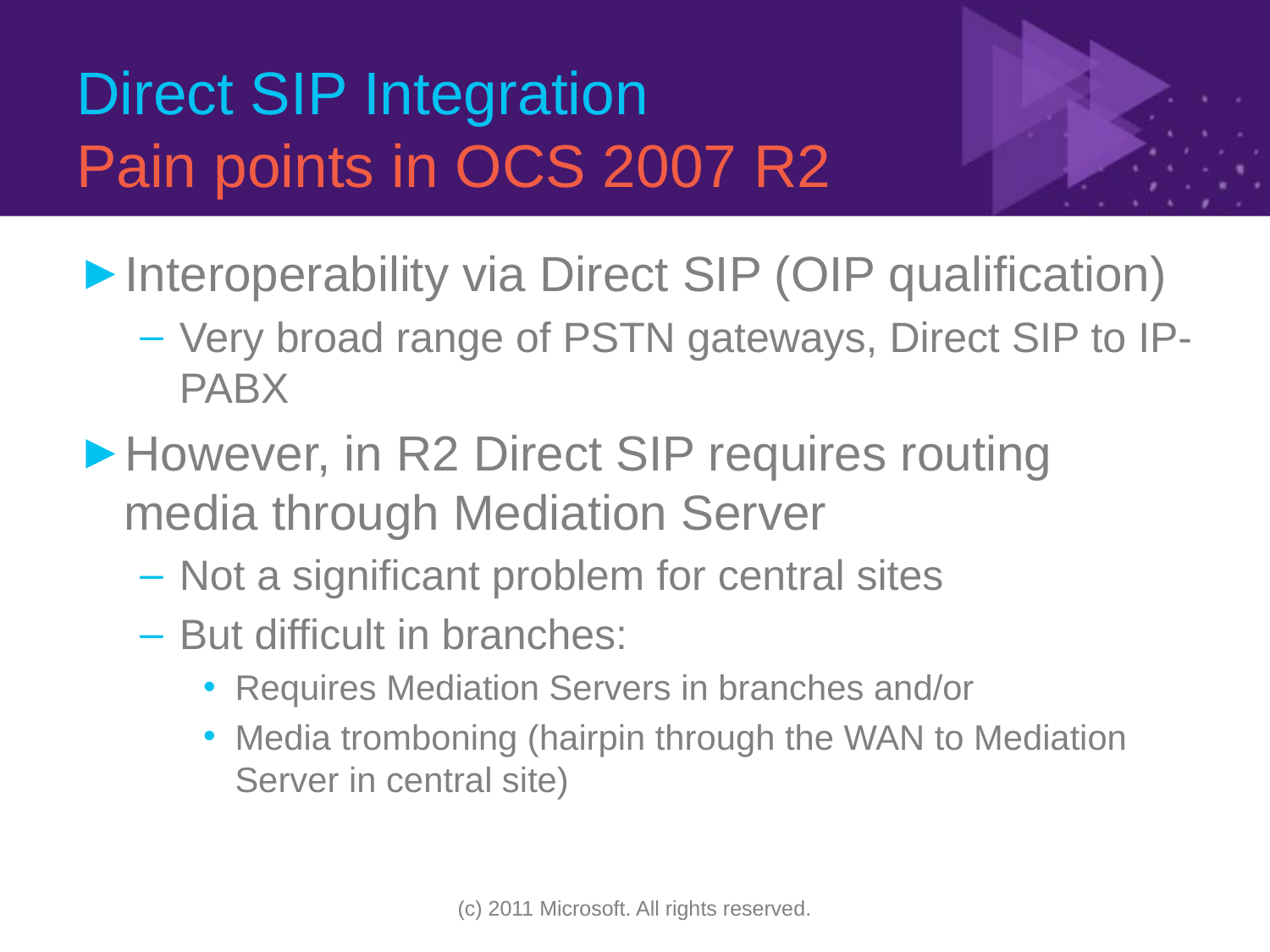

# Direct SIP Integration Pain points in OCS 2007 R2
Interoperability via Direct SIP (OIP qualification)
Very broad range of PSTN gateways, Direct SIP to IP-PABX
However, in R2 Direct SIP requires routing media through Mediation Server
Not a significant problem for central sites
But difficult in branches:
Requires Mediation Servers in branches and/or
Media tromboning (hairpin through the WAN to Mediation Server in central site)
(c) 2011 Microsoft. All rights reserved.